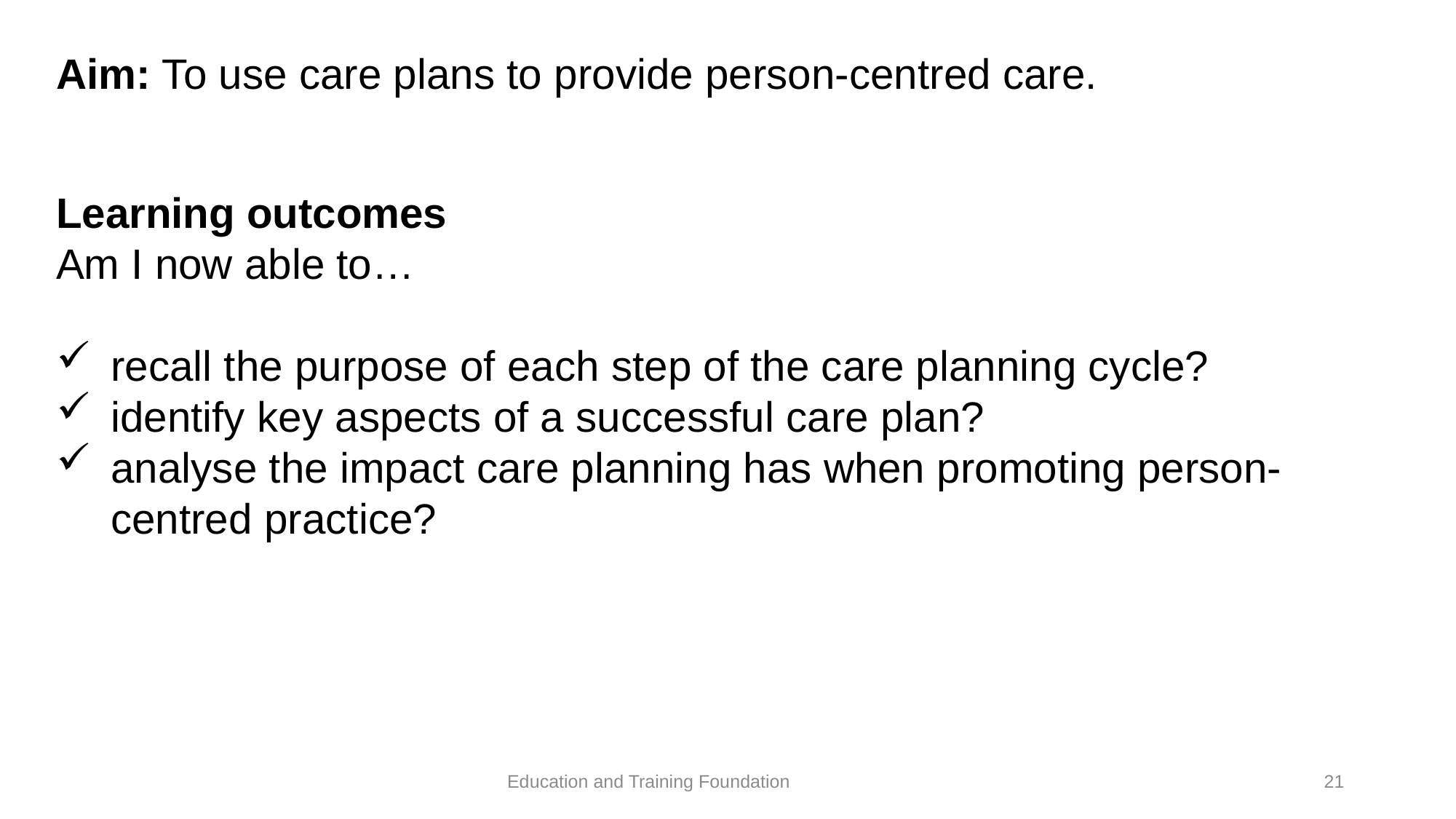

# Aim: To use care plans to provide person-centred care.
Learning outcomes
Am I now able to…

recall the purpose of each step of the care planning cycle?
identify key aspects of a successful care plan?
analyse the impact care planning has when promoting person-centred practice?

21
Education and Training Foundation